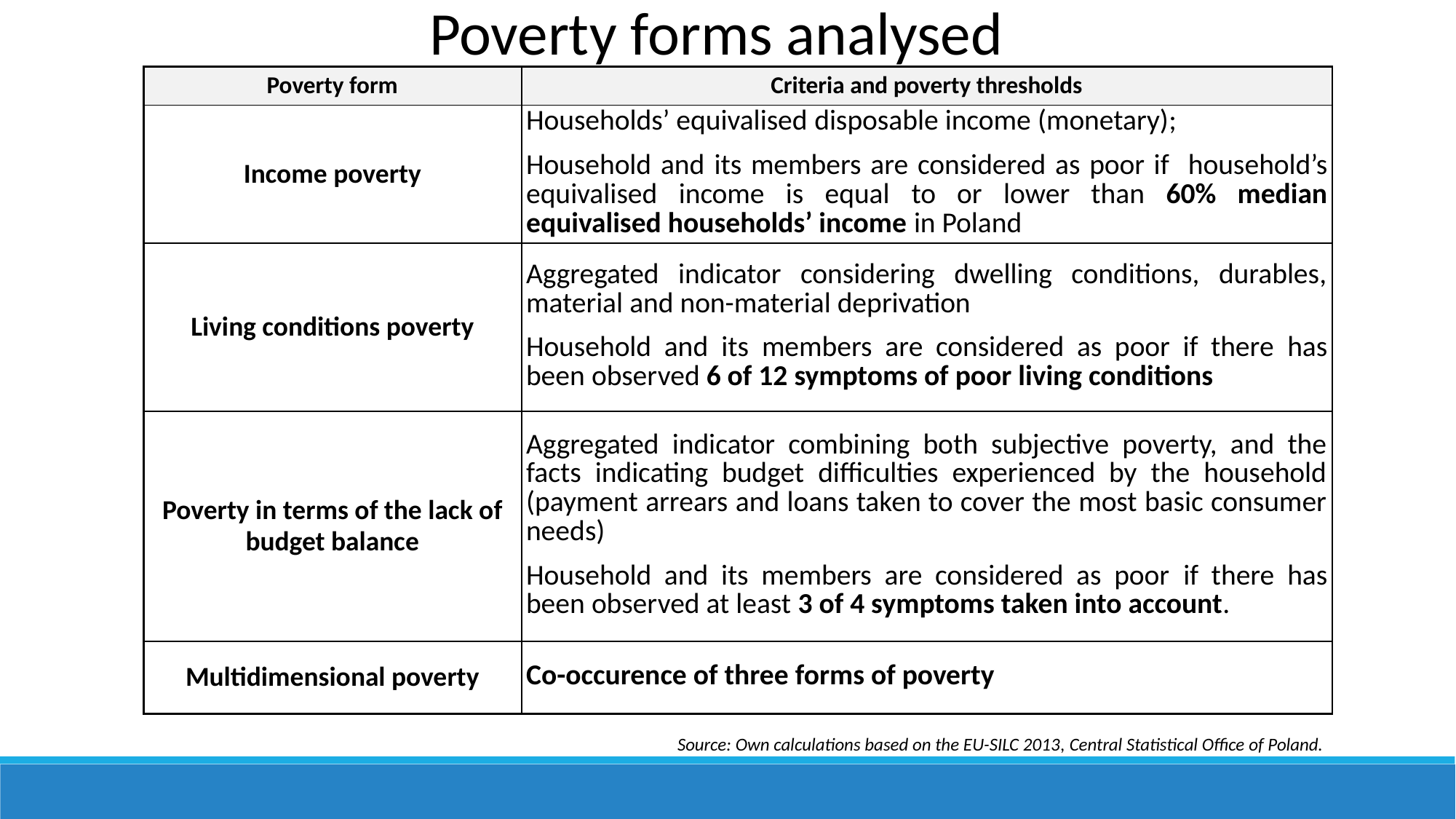

Poverty forms analysed
| Poverty form | Criteria and poverty thresholds |
| --- | --- |
| Income poverty | Households’ equivalised disposable income (monetary); Household and its members are considered as poor if household’s equivalised income is equal to or lower than 60% median equivalised households’ income in Poland |
| Living conditions poverty | Aggregated indicator considering dwelling conditions, durables, material and non-material deprivation Household and its members are considered as poor if there has been observed 6 of 12 symptoms of poor living conditions |
| Poverty in terms of the lack of budget balance | Aggregated indicator combining both subjective poverty, and the facts indicating budget difficulties experienced by the household (payment arrears and loans taken to cover the most basic consumer needs) Household and its members are considered as poor if there has been observed at least 3 of 4 symptoms taken into account. |
| Multidimensional poverty | Co-occurence of three forms of poverty |
Source: Own calculations based on the EU-SILC 2013, Central Statistical Office of Poland.